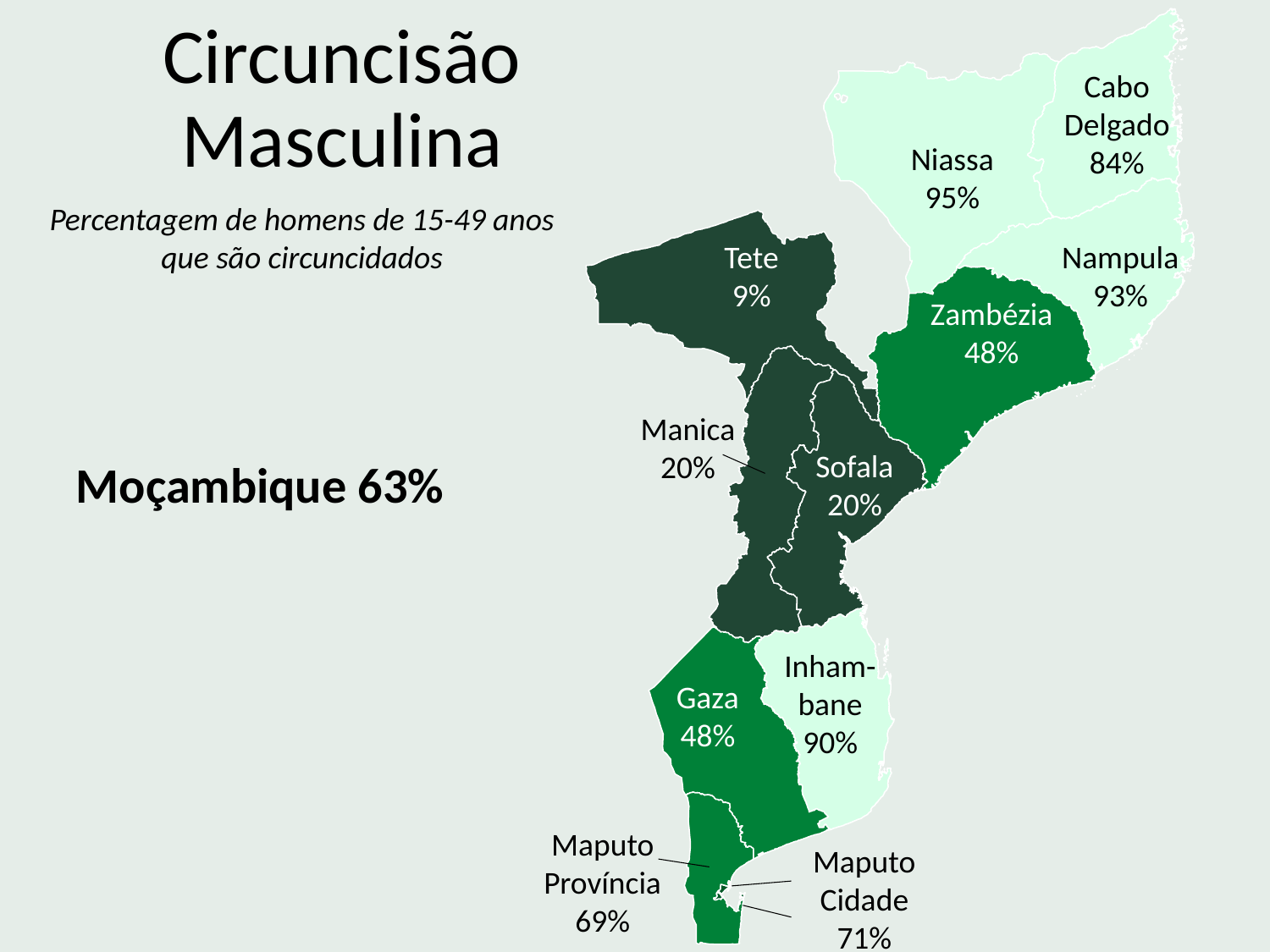

Circuncisão Masculina

Cabo Delgado
84%
Niassa
95%
Percentagem de homens de 15-49 anos que são circuncidados
Tete
9%
Nampula
93%
Zambézia
48%
Manica
20%
Sofala
20%
Moçambique 63%
Inham-bane
90%
Gaza
48%
Maputo Província
69%
Maputo Cidade
71%